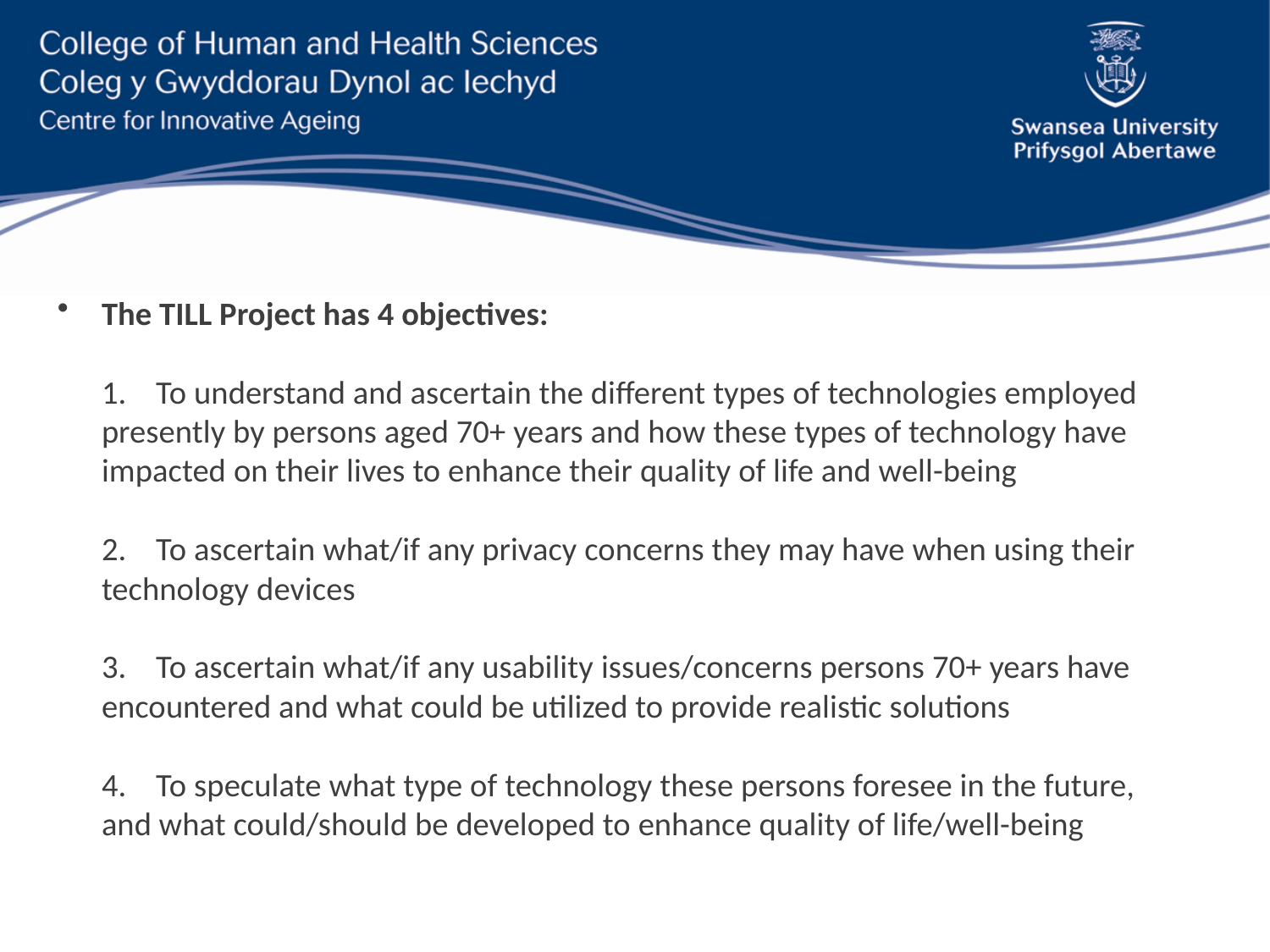

The TILL Project has 4 objectives:
1.    To understand and ascertain the different types of technologies employed presently by persons aged 70+ years and how these types of technology have impacted on their lives to enhance their quality of life and well-being
2.    To ascertain what/if any privacy concerns they may have when using their technology devices 
3.    To ascertain what/if any usability issues/concerns persons 70+ years have encountered and what could be utilized to provide realistic solutions
4.    To speculate what type of technology these persons foresee in the future, and what could/should be developed to enhance quality of life/well-being